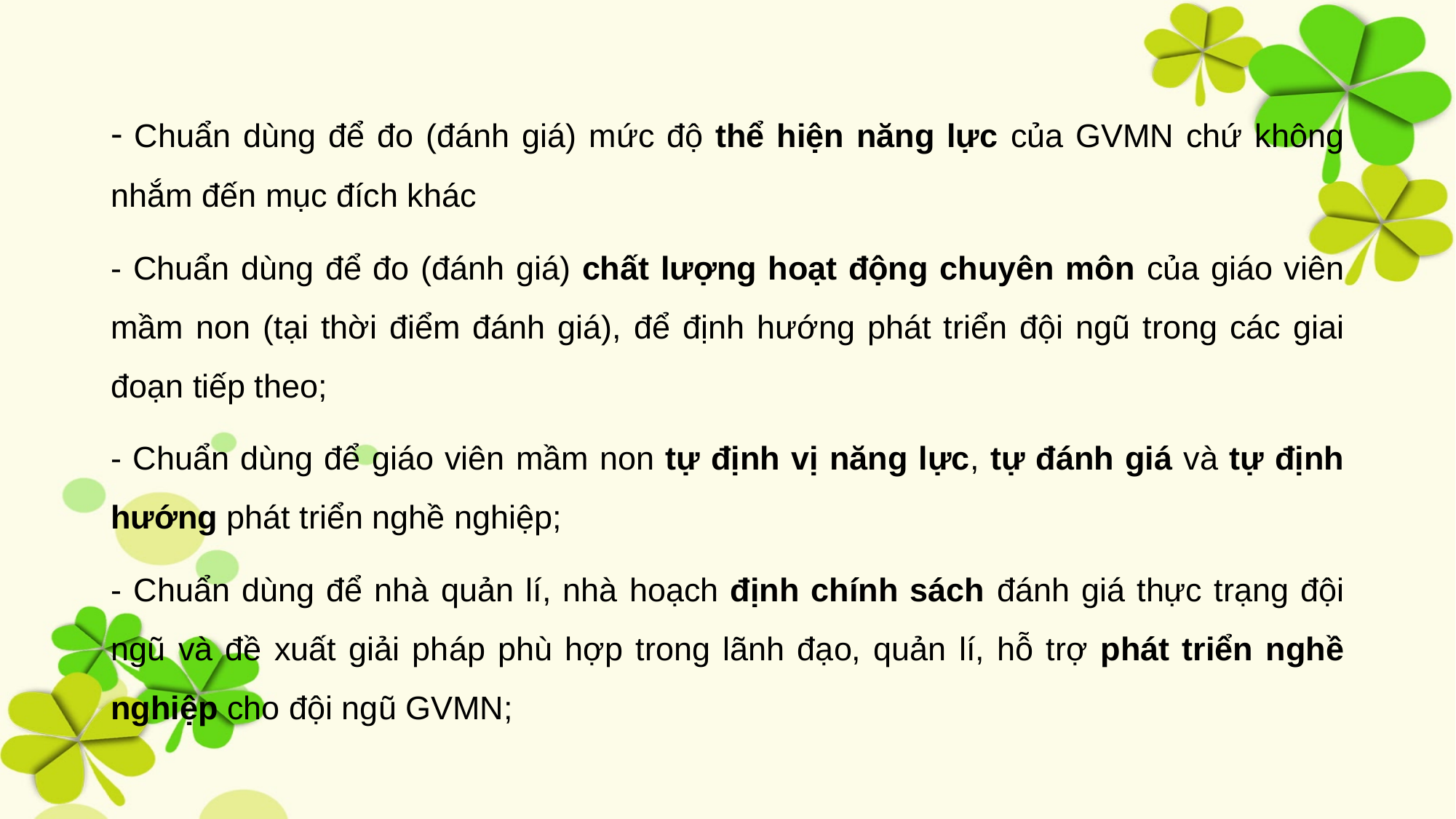

- Chuẩn dùng để đo (đánh giá) mức độ thể hiện năng lực của GVMN chứ không nhắm đến mục đích khác
- Chuẩn dùng để đo (đánh giá) chất lượng hoạt động chuyên môn của giáo viên mầm non (tại thời điểm đánh giá), để định hướng phát triển đội ngũ trong các giai đoạn tiếp theo;
- Chuẩn dùng để giáo viên mầm non tự định vị năng lực, tự đánh giá và tự định hướng phát triển nghề nghiệp;
- Chuẩn dùng để nhà quản lí, nhà hoạch định chính sách đánh giá thực trạng đội ngũ và đề xuất giải pháp phù hợp trong lãnh đạo, quản lí, hỗ trợ phát triển nghề nghiệp cho đội ngũ GVMN;